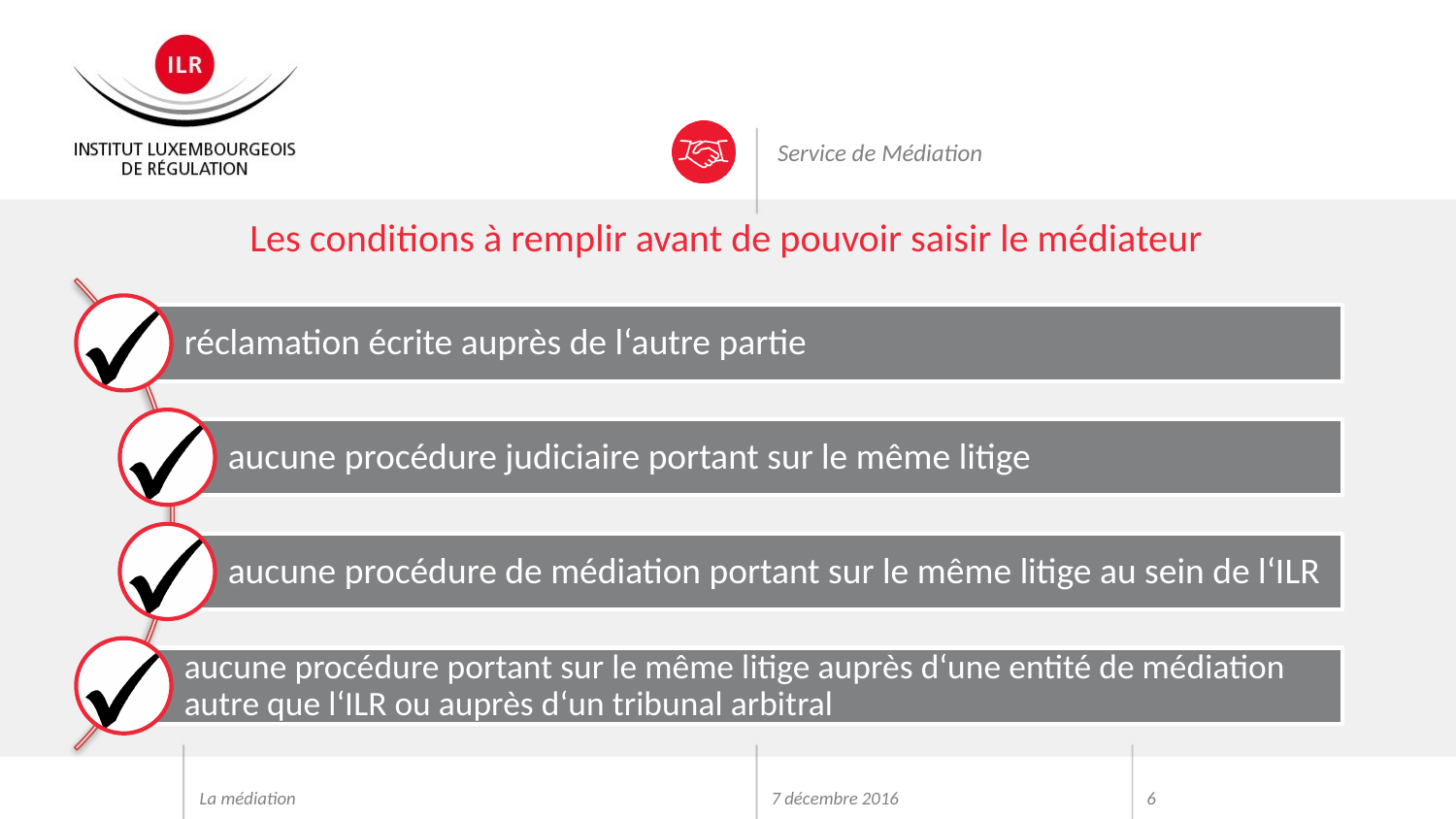

# Les conditions à remplir avant de pouvoir saisir le médiateur
réclamation écrite auprès de l‘autre partie
aucune procédure judiciaire portant sur le même litige
aucune procédure de médiation portant sur le même litige au sein de l‘ILR
aucune procédure portant sur le même litige auprès d‘une entité de médiation autre que l‘ILR ou auprès d‘un tribunal arbitral
La médiation
7 décembre 2016
6